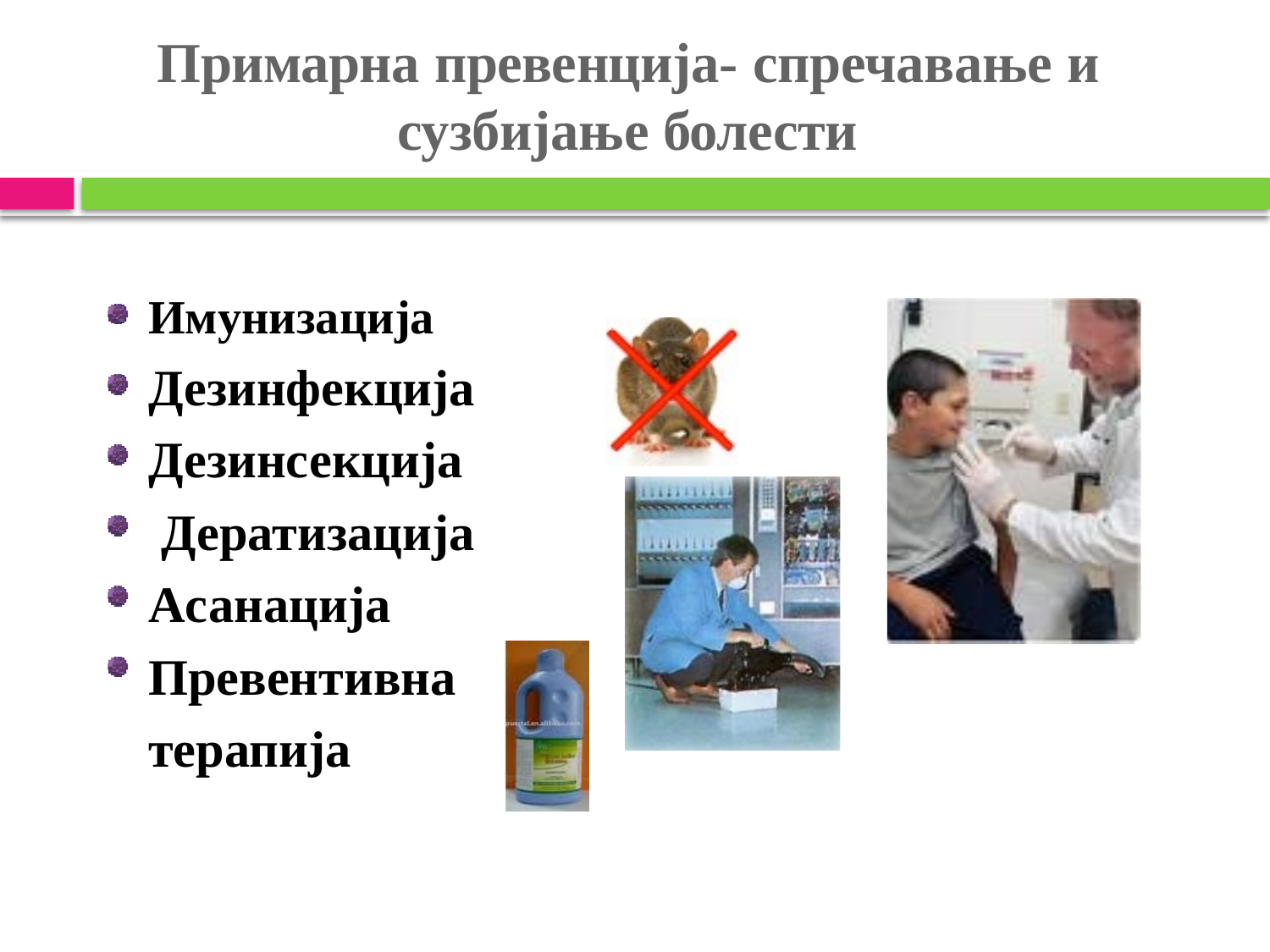

Примарна превенција- спречавање и  сузбијање болести

Имунизација
Дезинфекција Дезинсекција
 Дератизација
Aсанација
Превентивна терапија